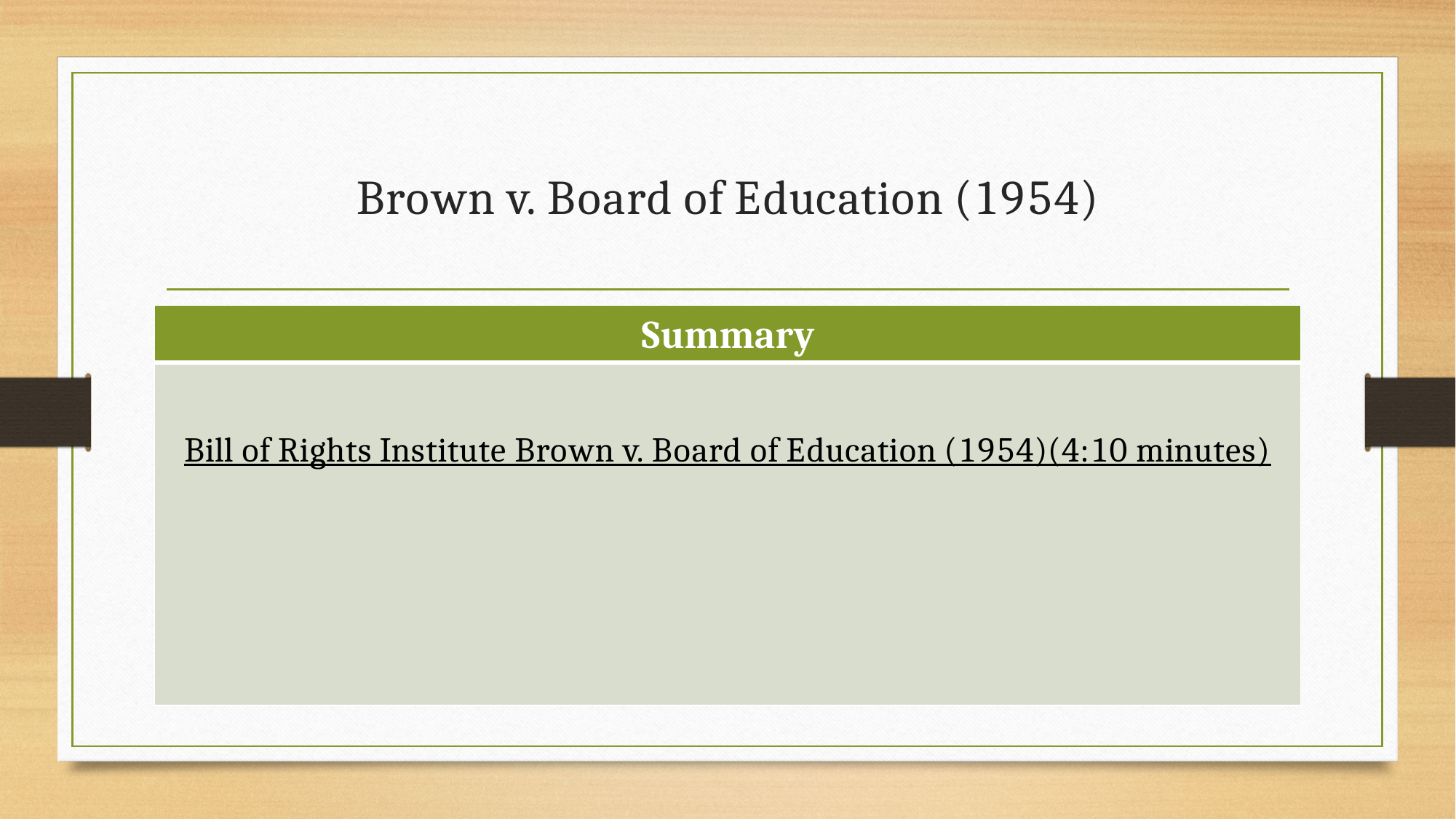

# Brown v. Board of Education (1954)
| Summary |
| --- |
| Bill of Rights Institute Brown v. Board of Education (1954)(4:10 minutes) |